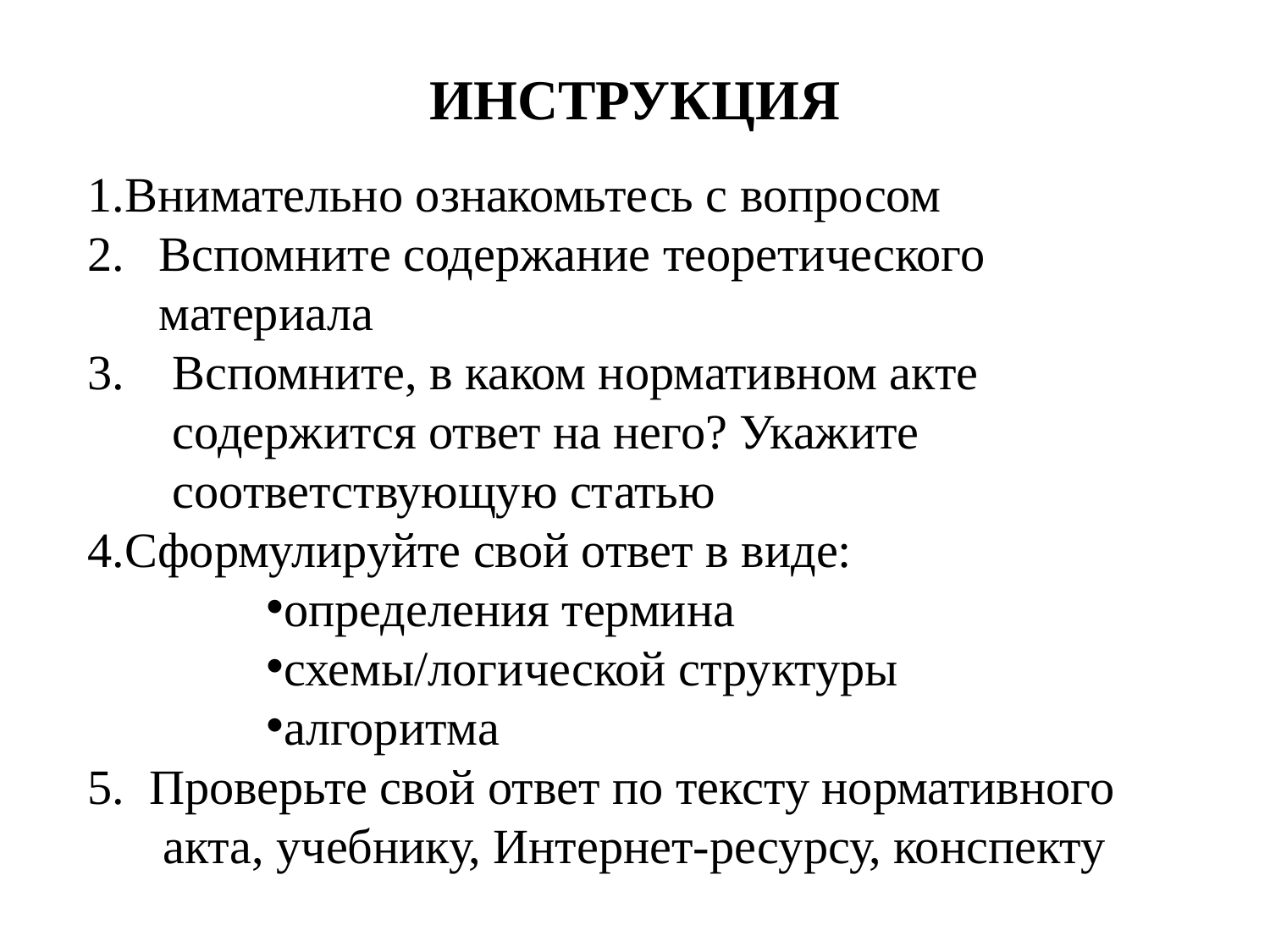

# ИНСТРУКЦИЯ
Внимательно ознакомьтесь с вопросом
Вспомните содержание теоретического материала
Вспомните, в каком нормативном акте содержится ответ на него? Укажите соответствующую статью
Сформулируйте свой ответ в виде:
определения термина
схемы/логической структуры
алгоритма
5.  Проверьте свой ответ по тексту нормативного акта, учебнику, Интернет-ресурсу, конспекту